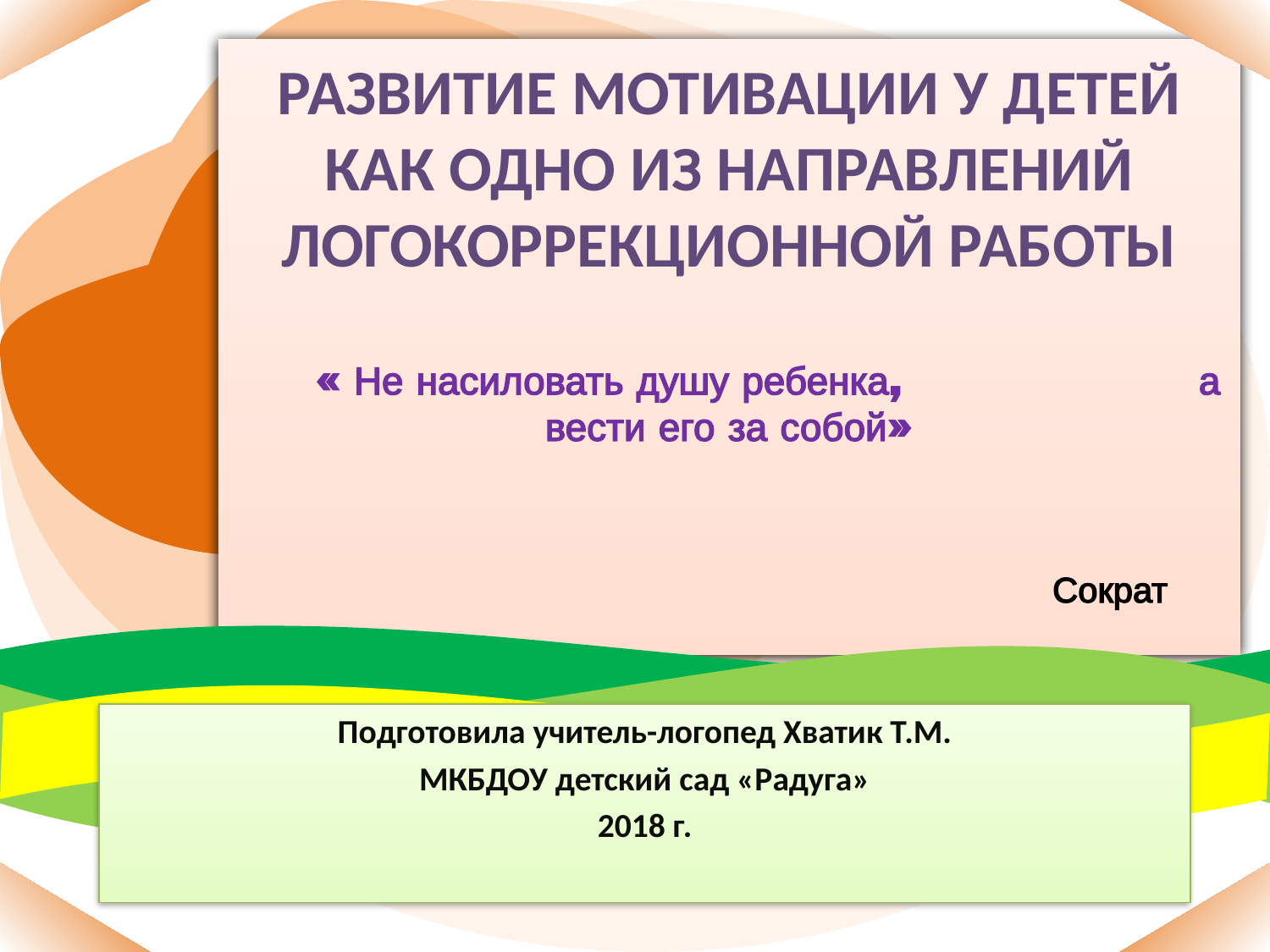

# Развитие мотивации у детей как одно из направлений логокоррекционной работы « Не насиловать душу ребенка,                       а вести его за собой» Сократ

Подготовила учитель-логопед Хватик Т.М.
МКБДОУ детский сад «Радуга»
2018 г.